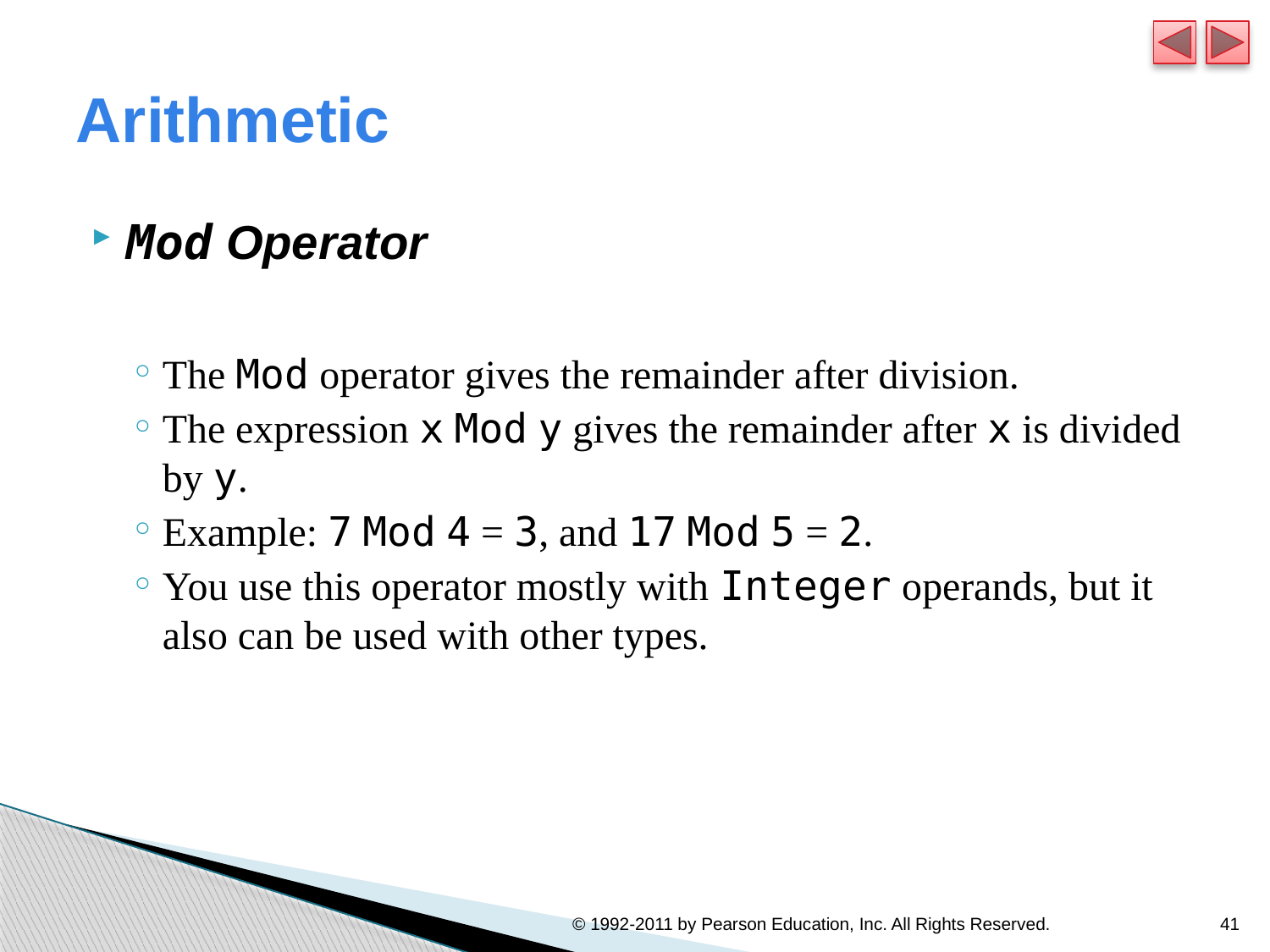

# Arithmetic
Mod Operator

The Mod operator gives the remainder after division.
The expression x Mod y gives the remainder after x is divided by y.
Example: 7 Mod 4 = 3, and 17 Mod 5 = 2.
You use this operator mostly with Integer operands, but it also can be used with other types.
© 1992-2011 by Pearson Education, Inc. All Rights Reserved.
41